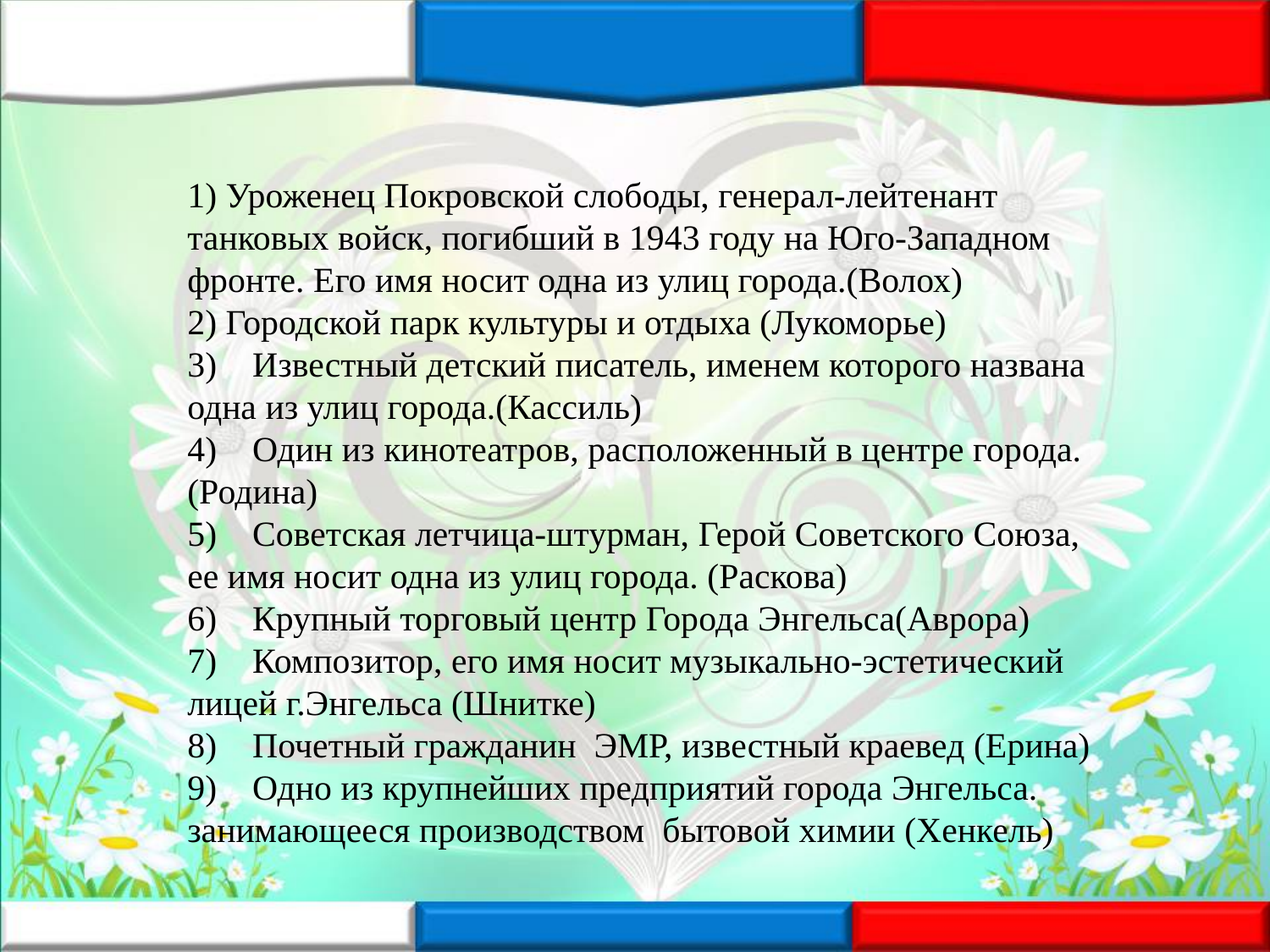

1) Уроженец Покровской слободы, генерал-лейтенант танковых войск, погибший в 1943 году на Юго-Западном фронте. Его имя носит одна из улиц города.(Волох)
2) Городской парк культуры и отдыха (Лукоморье)
3)    Известный детский писатель, именем которого названа одна из улиц города.(Кассиль)
4)    Один из кинотеатров, расположенный в центре города.(Родина)
5)    Советская летчица-штурман, Герой Советского Союза, ее имя носит одна из улиц города. (Раскова)
6)    Крупный торговый центр Города Энгельса(Аврора)
7)    Композитор, его имя носит музыкально-эстетический лицей г.Энгельса (Шнитке)
8)    Почетный гражданин  ЭМР, известный краевед (Ерина)
9)    Одно из крупнейших предприятий города Энгельса. занимающееся производством  бытовой химии (Хенкель)